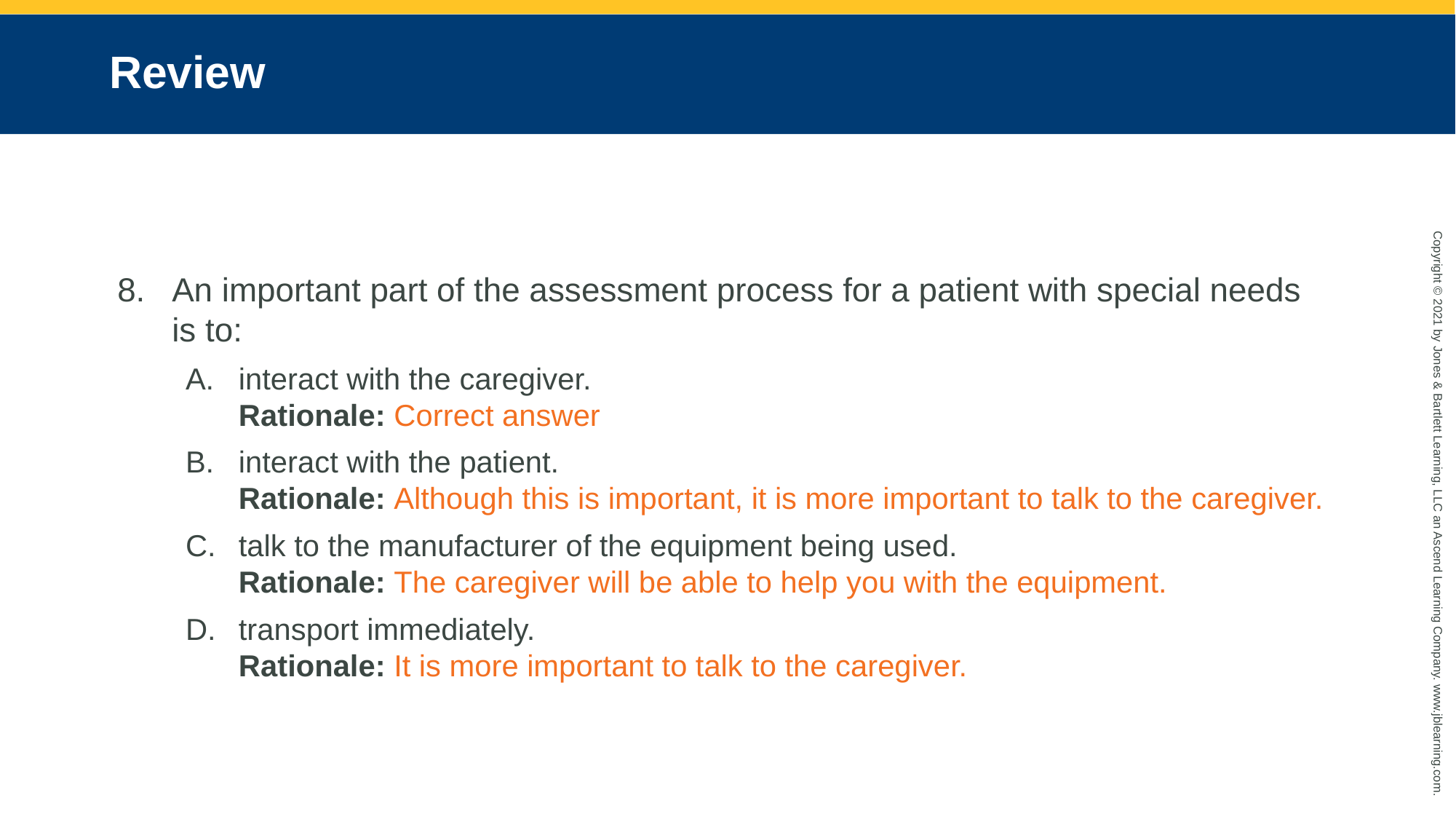

# Review
An important part of the assessment process for a patient with special needs is to:
interact with the caregiver.
Rationale: Correct answer
interact with the patient.
Rationale: Although this is important, it is more important to talk to the caregiver.
talk to the manufacturer of the equipment being used.
Rationale: The caregiver will be able to help you with the equipment.
transport immediately.
Rationale: It is more important to talk to the caregiver.